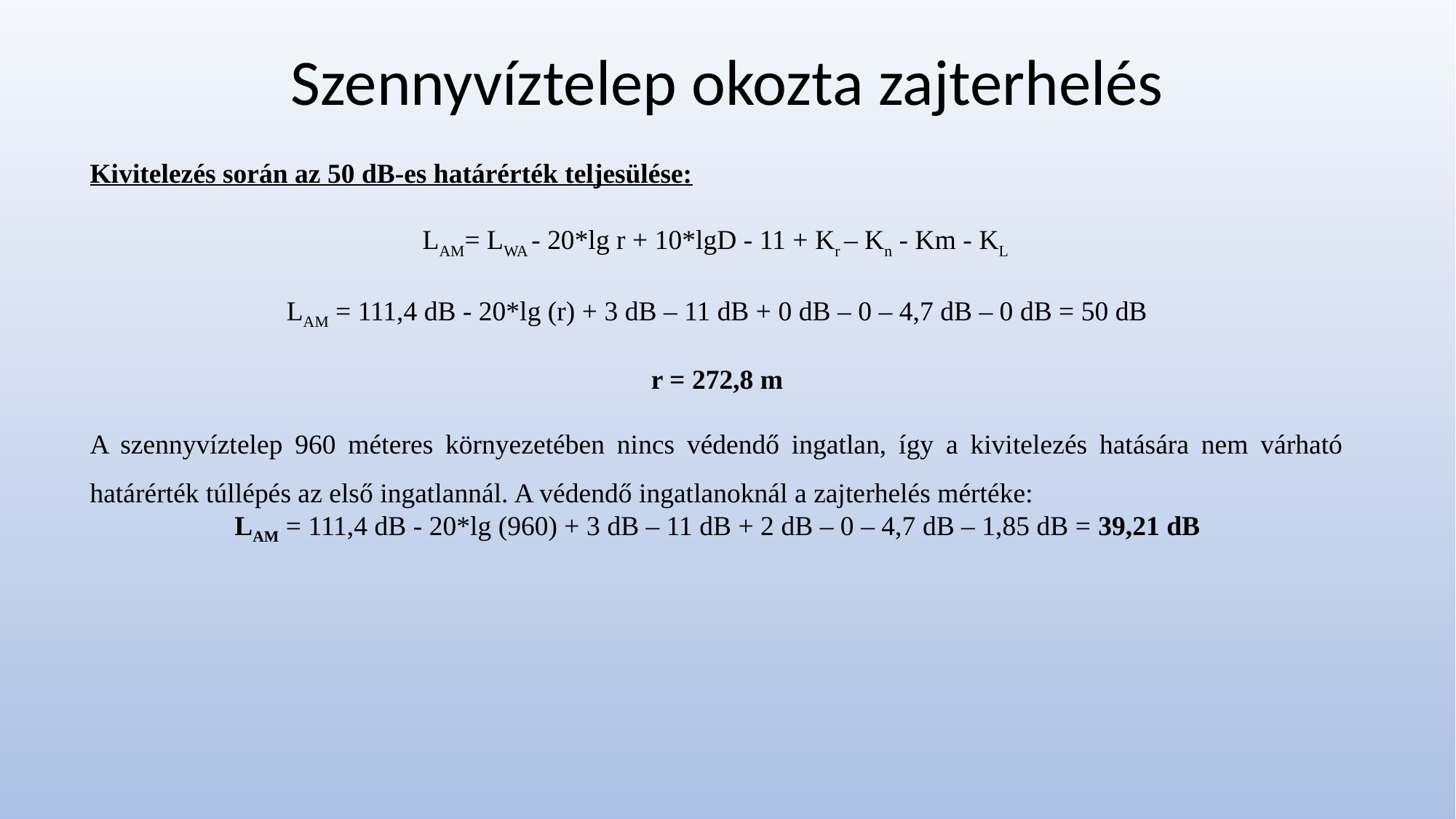

Szennyvíztelep okozta zajterhelés
Kivitelezés során az 50 dB-es határérték teljesülése:
LAM= LWA - 20*lg r + 10*lgD - 11 + Kr – Kn - Km - KL
LAM = 111,4 dB - 20*lg (r) + 3 dB – 11 dB + 0 dB – 0 – 4,7 dB – 0 dB = 50 dB
r = 272,8 m
A szennyvíztelep 960 méteres környezetében nincs védendő ingatlan, így a kivitelezés hatására nem várható határérték túllépés az első ingatlannál. A védendő ingatlanoknál a zajterhelés mértéke:
LAM = 111,4 dB - 20*lg (960) + 3 dB – 11 dB + 2 dB – 0 – 4,7 dB – 1,85 dB = 39,21 dB